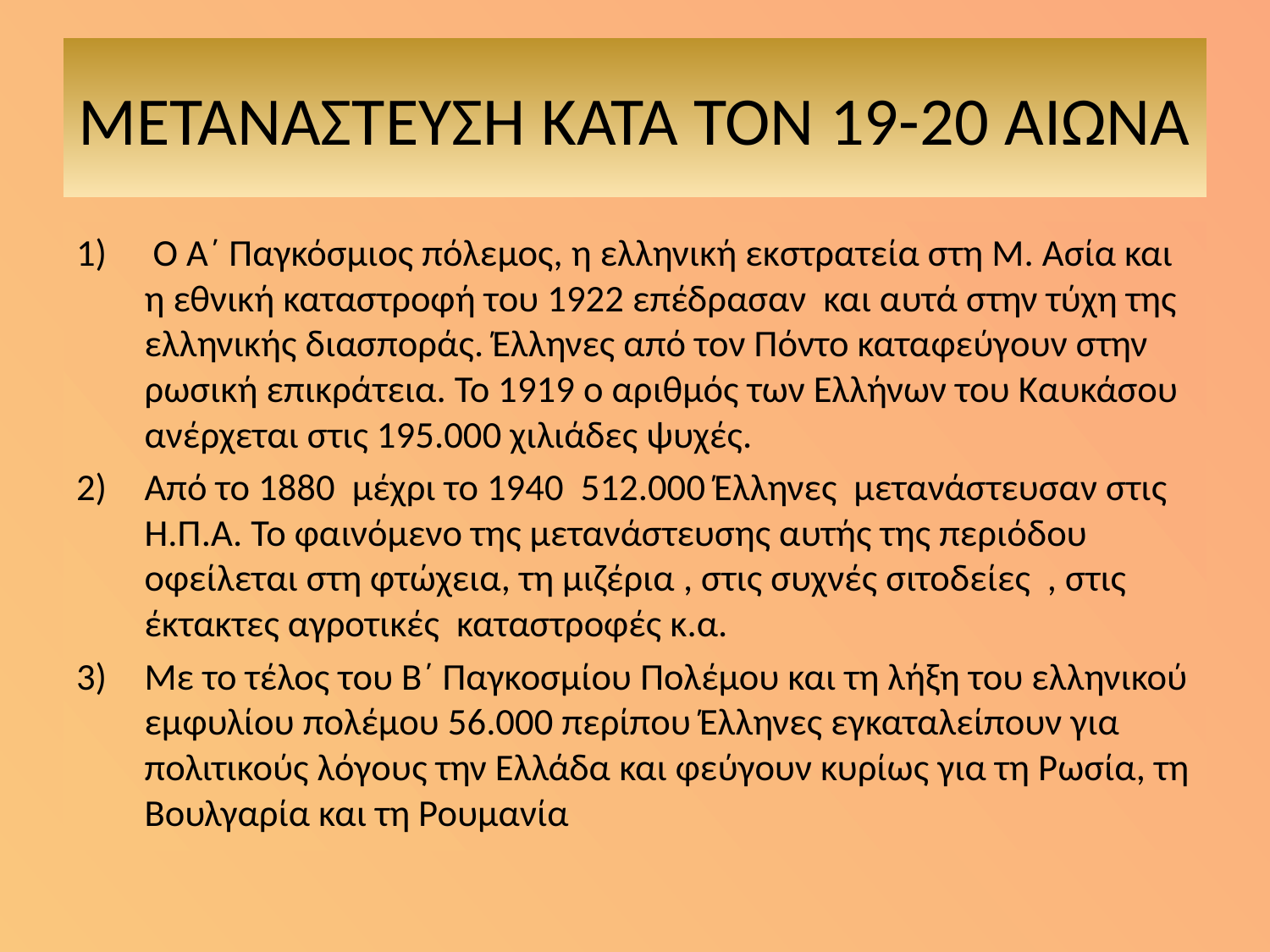

# ΜΕΤΑΝΑΣΤΕΥΣΗ ΚΑΤΑ ΤΟΝ 19-20 ΑΙΩΝΑ
 Ο Α΄ Παγκόσμιος πόλεμος, η ελληνική εκστρατεία στη Μ. Ασία και η εθνική καταστροφή του 1922 επέδρασαν  και αυτά στην τύχη της ελληνικής διασποράς. Έλληνες από τον Πόντο καταφεύγουν στην ρωσική επικράτεια. Το 1919 ο αριθμός των Ελλήνων του Καυκάσου ανέρχεται στις 195.000 χιλιάδες ψυχές.
Από το 1880  μέχρι το 1940  512.000 Έλληνες  μετανάστευσαν στις Η.Π.Α. Το φαινόμενο της μετανάστευσης αυτής της περιόδου οφείλεται στη φτώχεια, τη μιζέρια , στις συχνές σιτοδείες  , στις έκτακτες αγροτικές  καταστροφές κ.α.
Με το τέλος του Β΄ Παγκοσμίου Πολέμου και τη λήξη του ελληνικού εμφυλίου πολέμου 56.000 περίπου Έλληνες εγκαταλείπουν για πολιτικούς λόγους την Ελλάδα και φεύγουν κυρίως για τη Ρωσία, τη Βουλγαρία και τη Ρουμανία